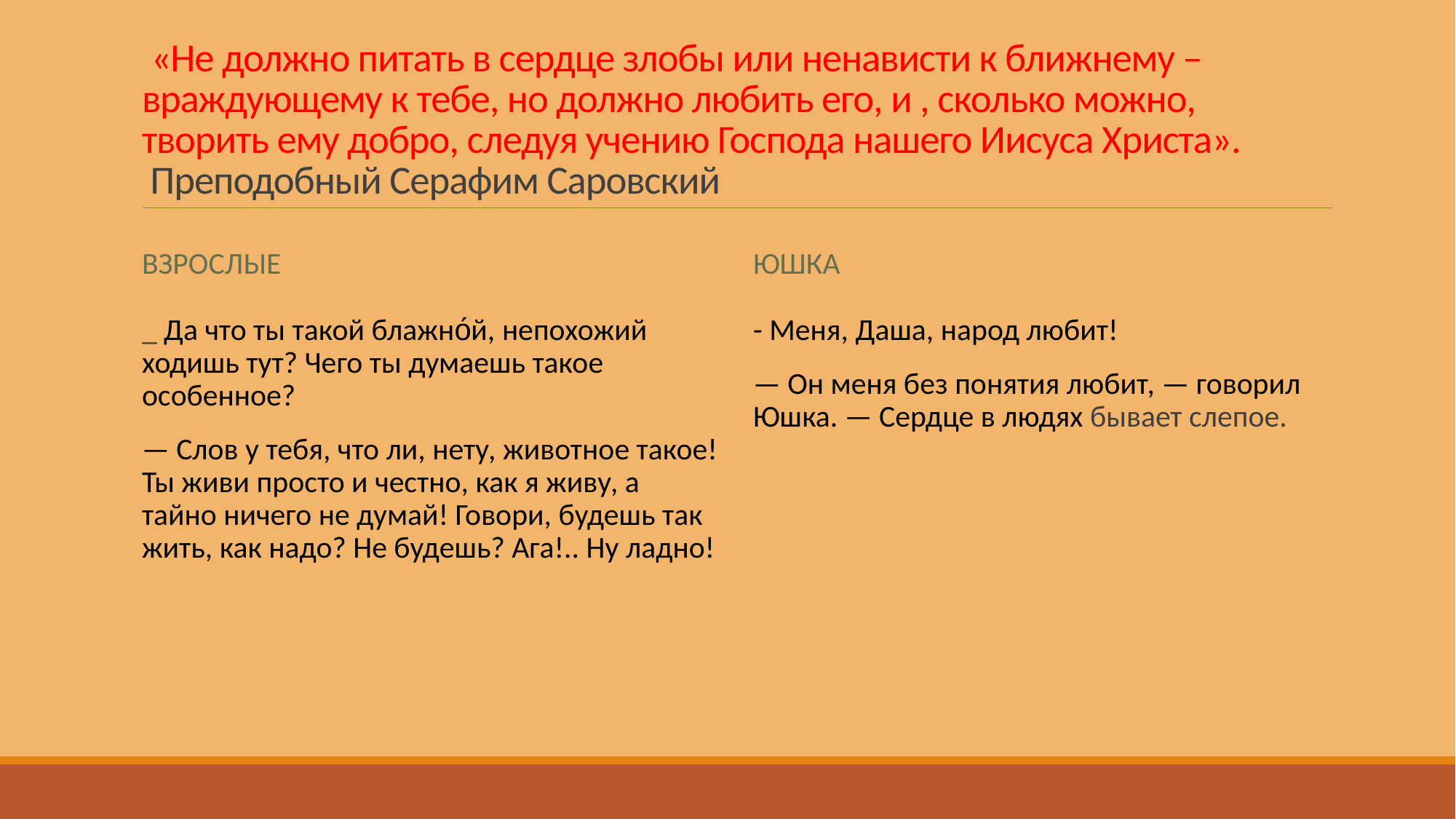

# «Не должно питать в сердце злобы или ненависти к ближнему – враждующему к тебе, но должно любить его, и , сколько можно, творить ему добро, следуя учению Господа нашего Иисуса Христа». Преподобный Серафим Саровский
Взрослые
Юшка
_ Да что ты такой блажно́й, непохожий ходишь тут? Чего ты думаешь такое особенное?
— Слов у тебя, что ли, нету, животное такое! Ты живи просто и честно, как я живу, а тайно ничего не думай! Говори, будешь так жить, как надо? Не будешь? Ага!.. Ну ладно!
- Меня, Даша, народ любит!
— Он меня без понятия любит, — говорил Юшка. — Сердце в людях бывает слепое.